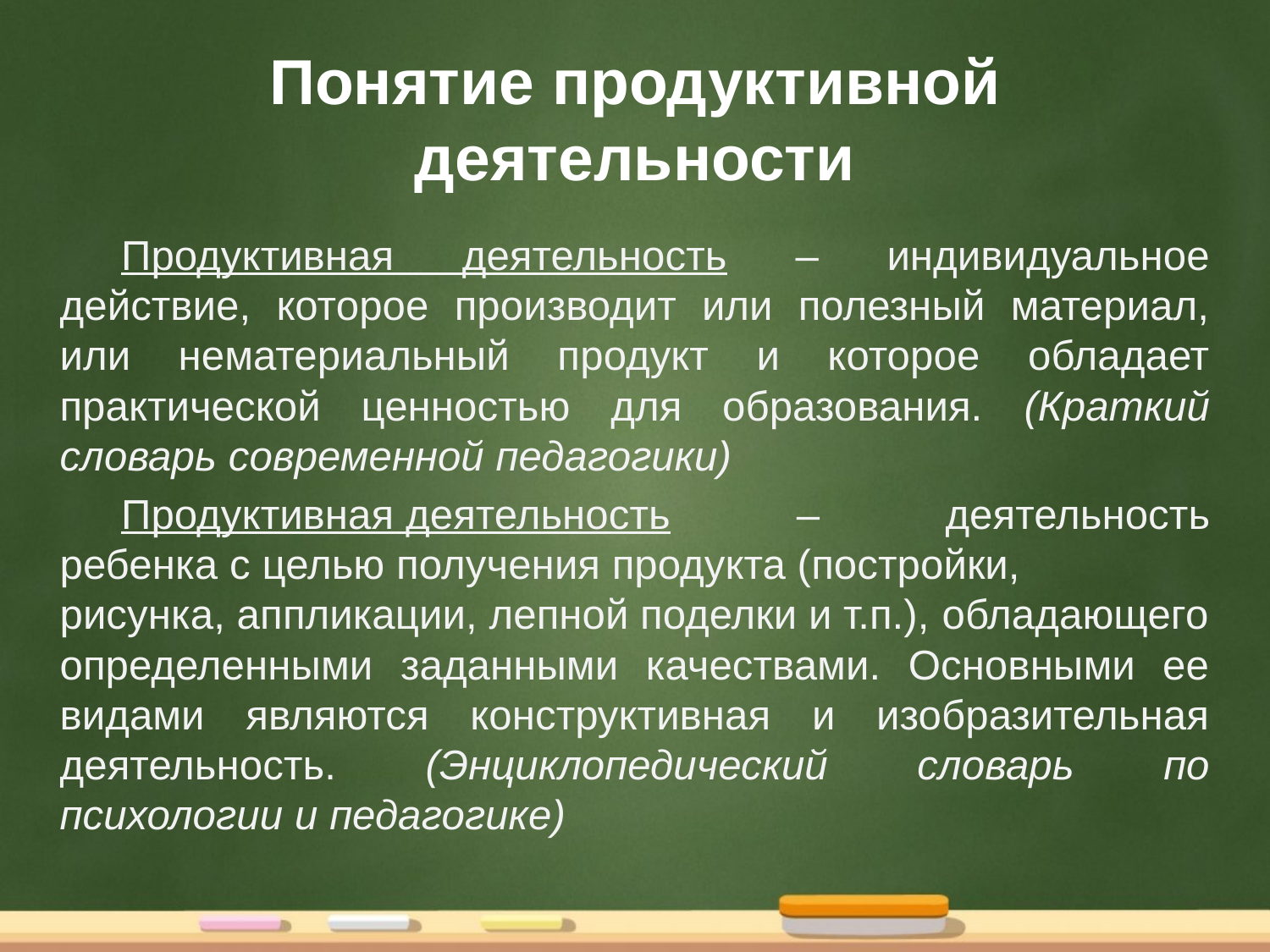

# Понятие продуктивной деятельности
Продуктивная деятельность – индивидуальное действие, которое производит или полезный материал, или нематериальный продукт и которое обладает практической ценностью для образования. (Краткий словарь современной педагогики)
Продуктивная деятельность – деятельность ребенка с целью получения продукта (постройки, рисунка, аппликации, лепной поделки и т.п.), обладающего определенными заданными качествами. Основными ее видами являются конструктивная и изобразительная деятельность. (Энциклопедический словарь по психологии и педагогике)